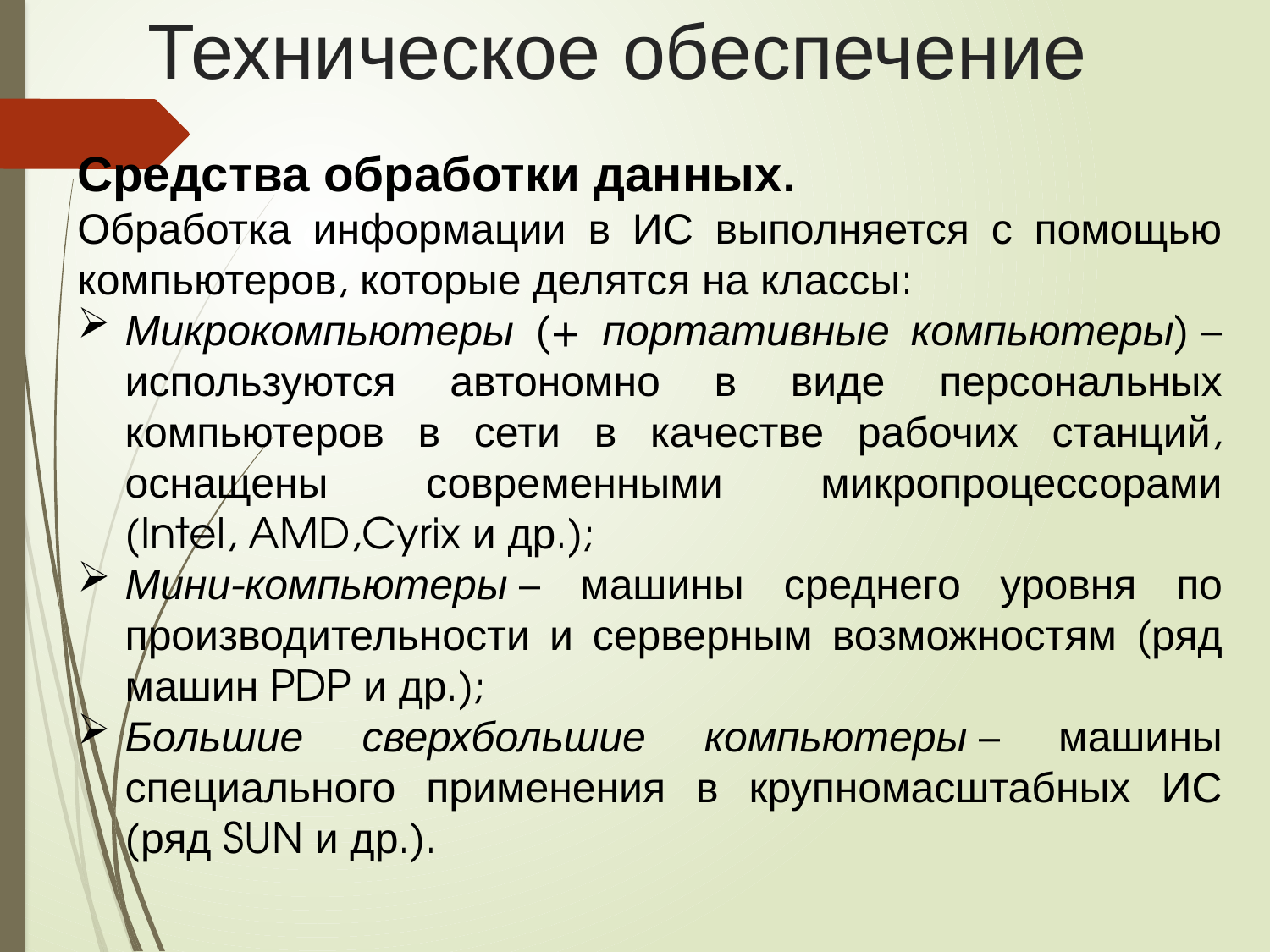

# Техническое обеспечение
Средства обработки данных.
Обработка информации в ИС выполняется с помощью компьютеров, которые делятся на классы:
Микрокомпьютеры (+ портативные компьютеры) – используются автономно в виде персональных компьютеров в сети в качестве рабочих станций, оснащены современными микропроцессорами (Intel, AMD,Cyrix и др.);
Мини-компьютеры – машины среднего уровня по производительности и серверным возможностям (ряд машин PDP и др.);
Большие сверхбольшие компьютеры – машины специального применения в крупномасштабных ИС (ряд SUN и др.).